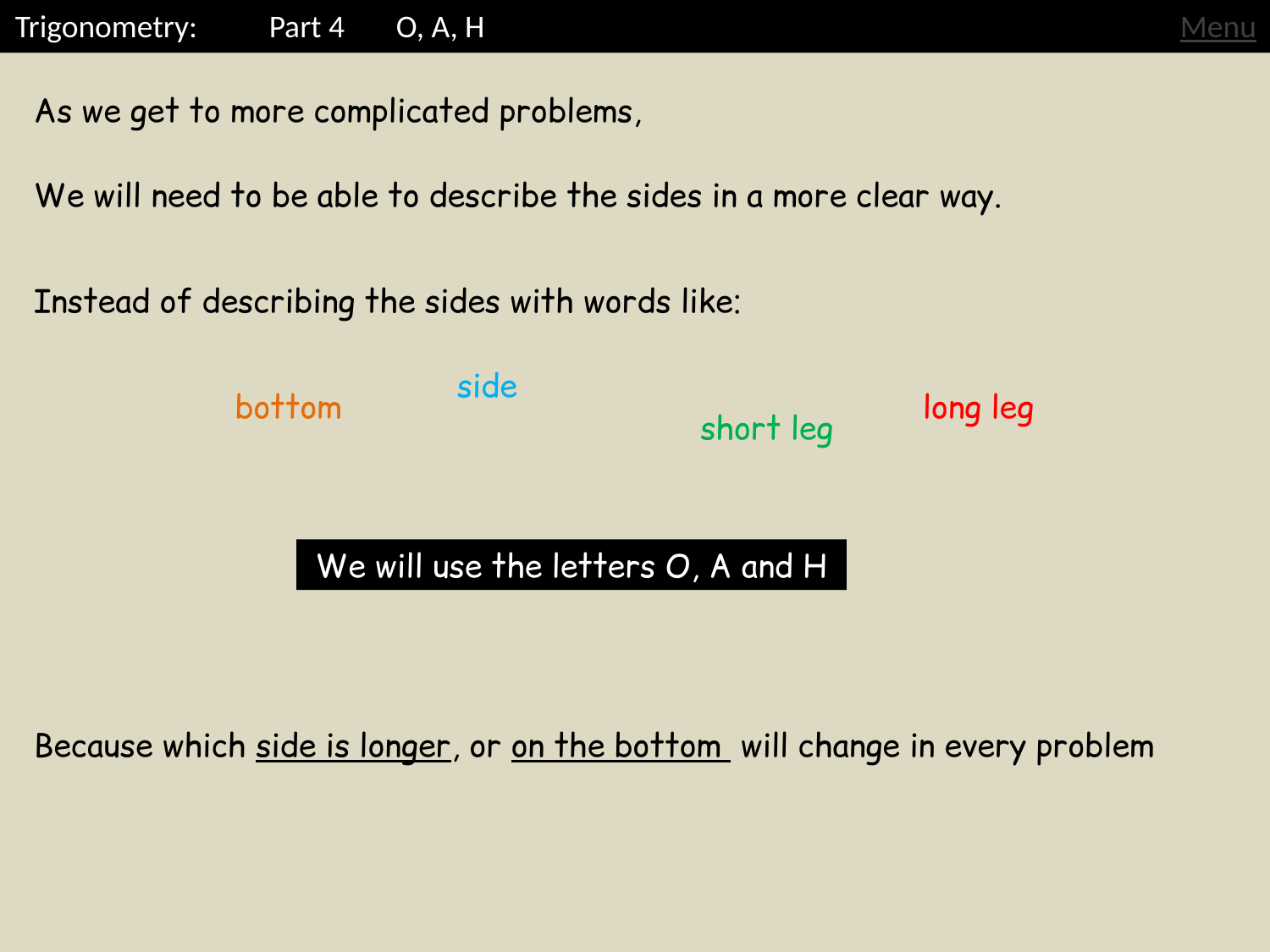

Trigonometry:  	Part 4	O, A, H

Menu
As we get to more complicated problems,
We will need to be able to describe the sides in a more clear way.
Instead of describing the sides with words like:
side
bottom
long leg
short leg
We will use the letters O, A and H
Because which side is longer, or on the bottom  will change in every problem